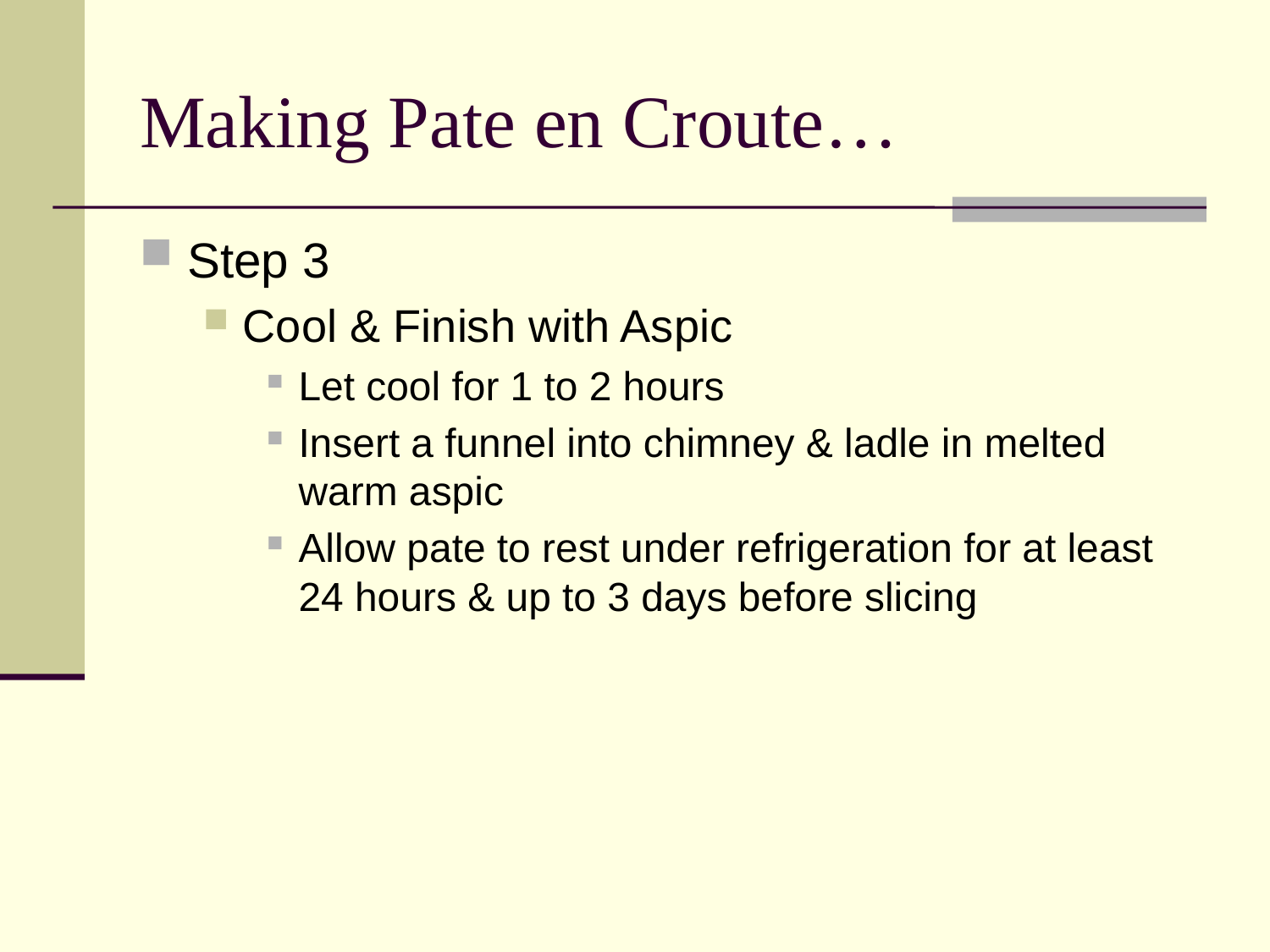

# Making Pate en Croute…
Step 3
Cool & Finish with Aspic
Let cool for 1 to 2 hours
Insert a funnel into chimney & ladle in melted warm aspic
Allow pate to rest under refrigeration for at least 24 hours & up to 3 days before slicing